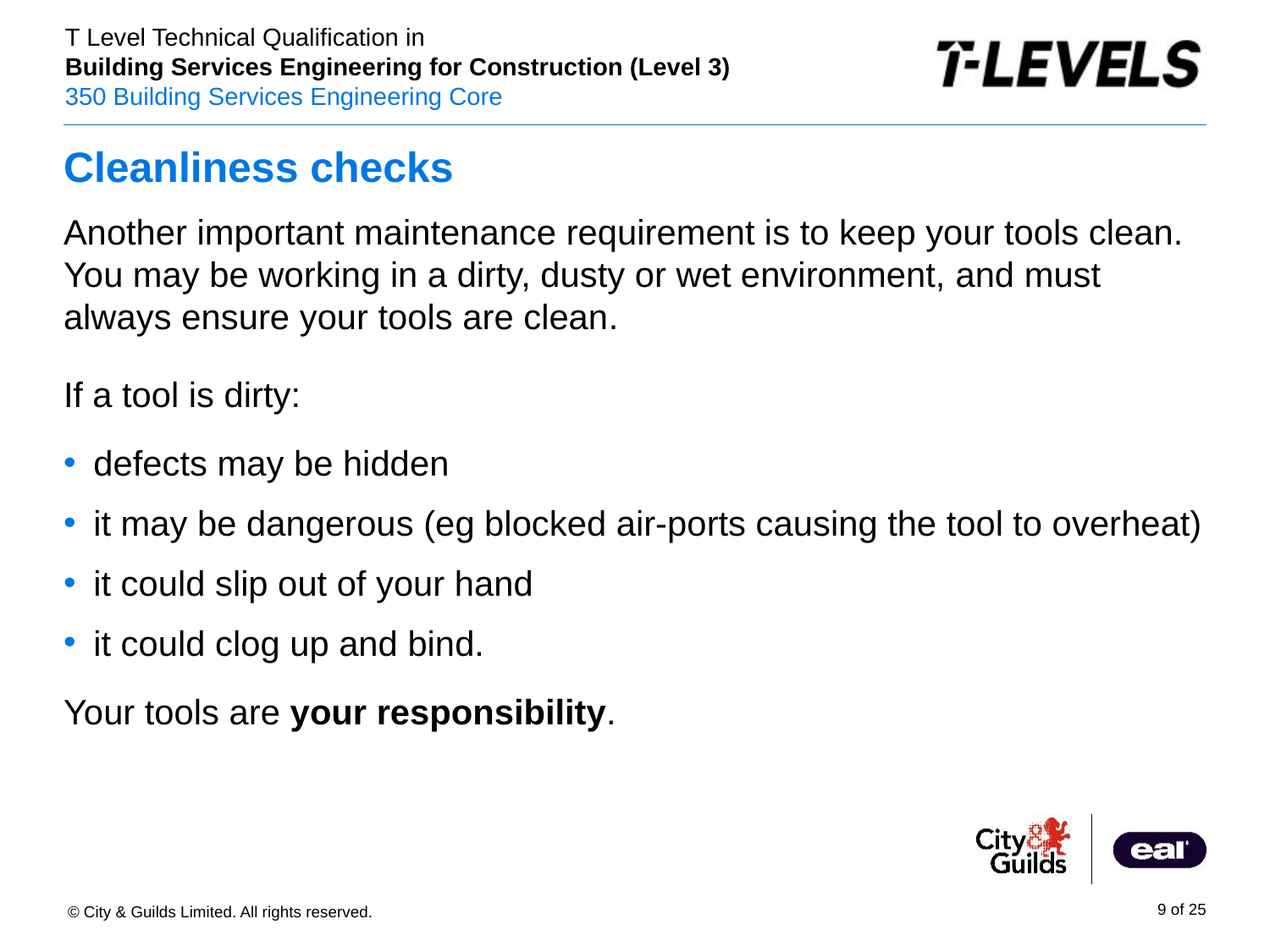

# Cleanliness checks
Another important maintenance requirement is to keep your tools clean. You may be working in a dirty, dusty or wet environment, and must always ensure your tools are clean.
If a tool is dirty:
defects may be hidden
it may be dangerous (eg blocked air-ports causing the tool to overheat)
it could slip out of your hand
it could clog up and bind.
Your tools are your responsibility.